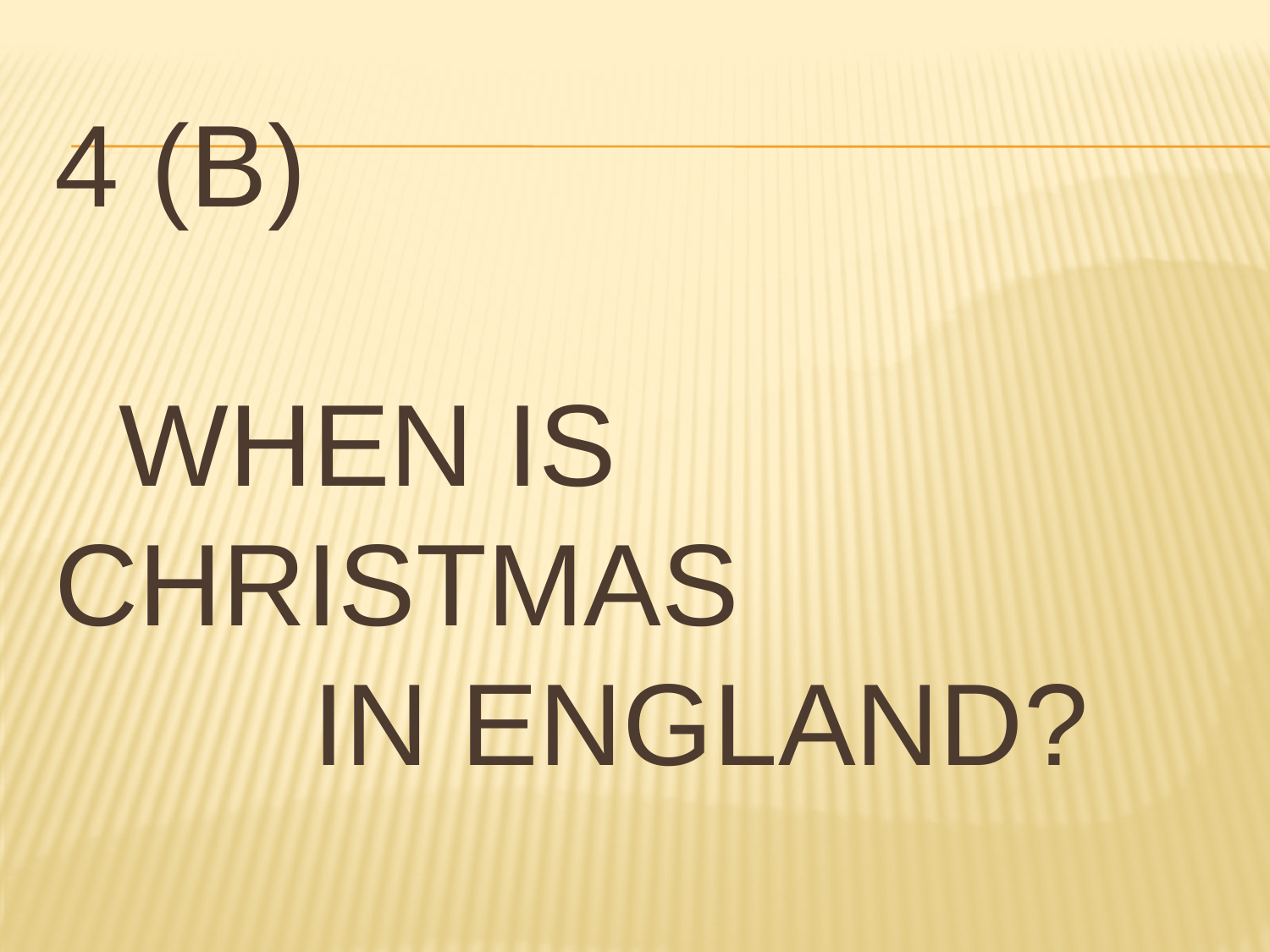

# 4 (b) when is christmas in england?